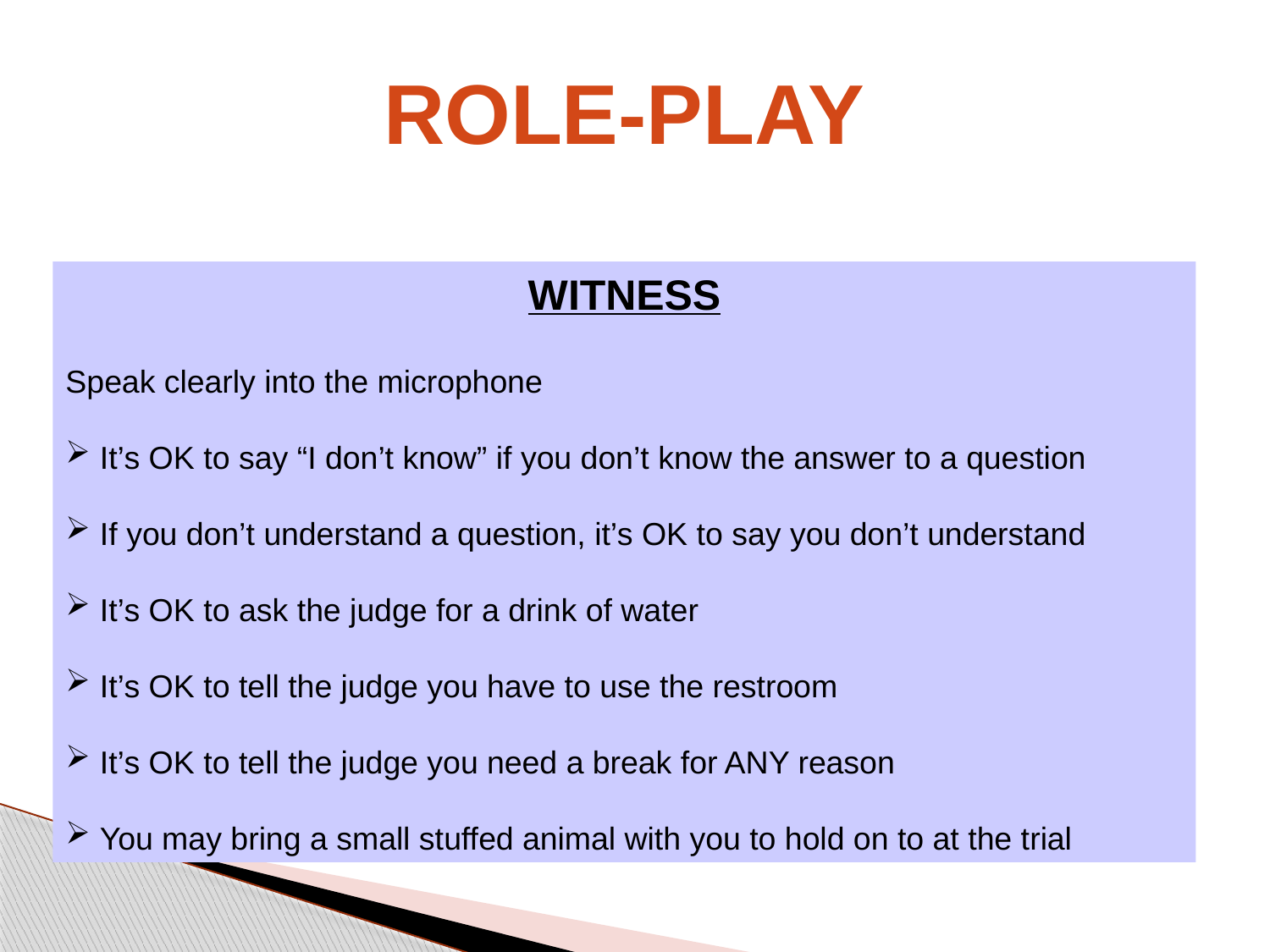

Role-play
WITNESS

Speak clearly into the microphone

 It’s OK to say “I don’t know” if you don’t know the answer to a question

 If you don’t understand a question, it’s OK to say you don’t understand

 It’s OK to ask the judge for a drink of water

 It’s OK to tell the judge you have to use the restroom

 It’s OK to tell the judge you need a break for ANY reason

 You may bring a small stuffed animal with you to hold on to at the trial